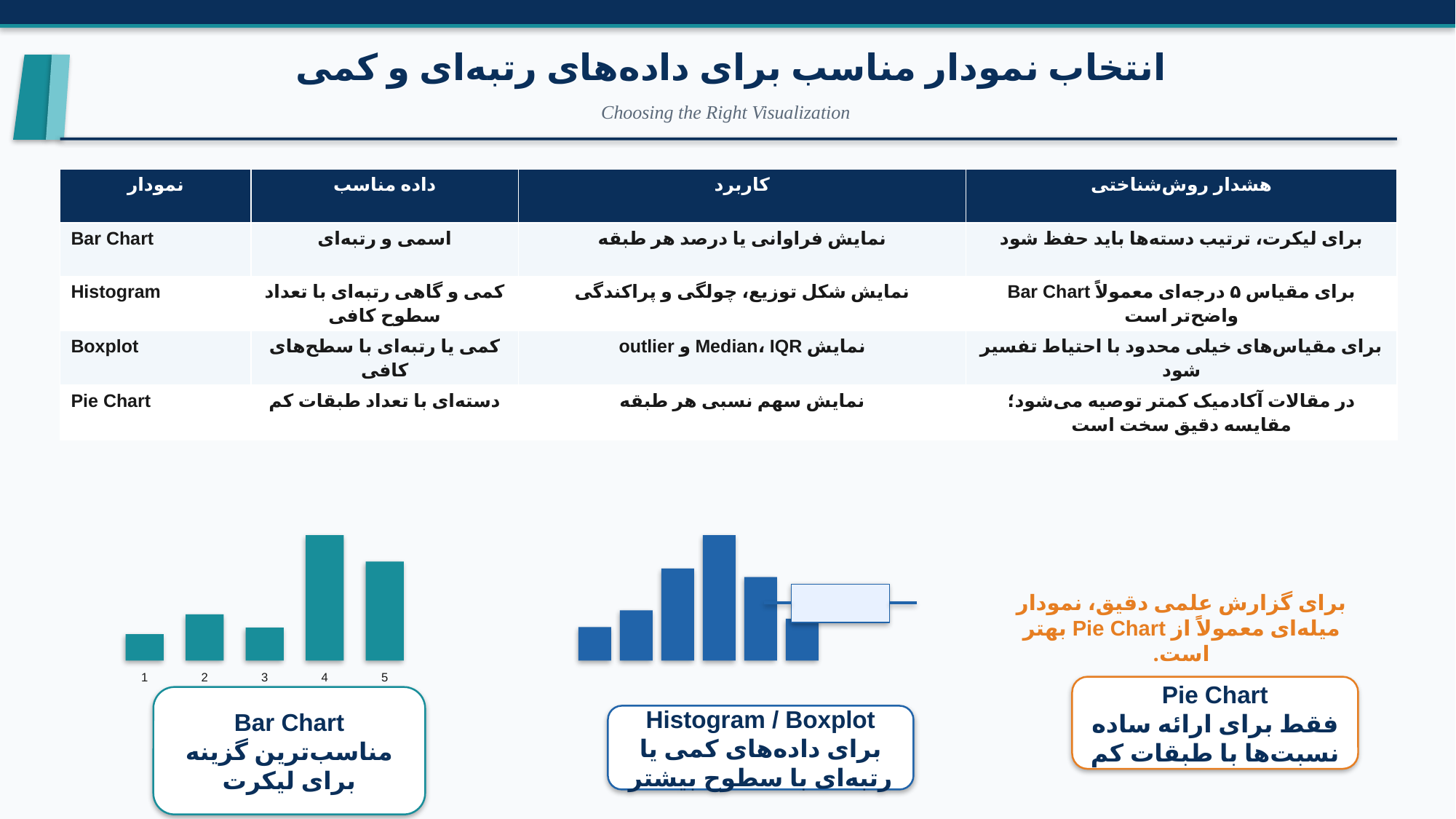

انتخاب نمودار مناسب برای داده‌های رتبه‌ای و کمی

Choosing the Right Visualization

| نمودار | داده مناسب | کاربرد | هشدار روش‌شناختی |
| --- | --- | --- | --- |
| Bar Chart | اسمی و رتبه‌ای | نمایش فراوانی یا درصد هر طبقه | برای لیکرت، ترتیب دسته‌ها باید حفظ شود |
| Histogram | کمی و گاهی رتبه‌ای با تعداد سطوح کافی | نمایش شکل توزیع، چولگی و پراکندگی | برای مقیاس ۵ درجه‌ای معمولاً Bar Chart واضح‌تر است |
| Boxplot | کمی یا رتبه‌ای با سطح‌های کافی | نمایش Median، IQR و outlier | برای مقیاس‌های خیلی محدود با احتیاط تفسیر شود |
| Pie Chart | دسته‌ای با تعداد طبقات کم | نمایش سهم نسبی هر طبقه | در مقالات آکادمیک کمتر توصیه می‌شود؛ مقایسه دقیق سخت است |

برای گزارش علمی دقیق، نمودار میله‌ای معمولاً از Pie Chart بهتر است.

1
2
3
4
5
Pie Chart
فقط برای ارائه ساده نسبت‌ها با طبقات کم
Bar Chart
مناسب‌ترین گزینه برای لیکرت
Histogram / Boxplot
برای داده‌های کمی یا رتبه‌ای با سطوح بیشتر